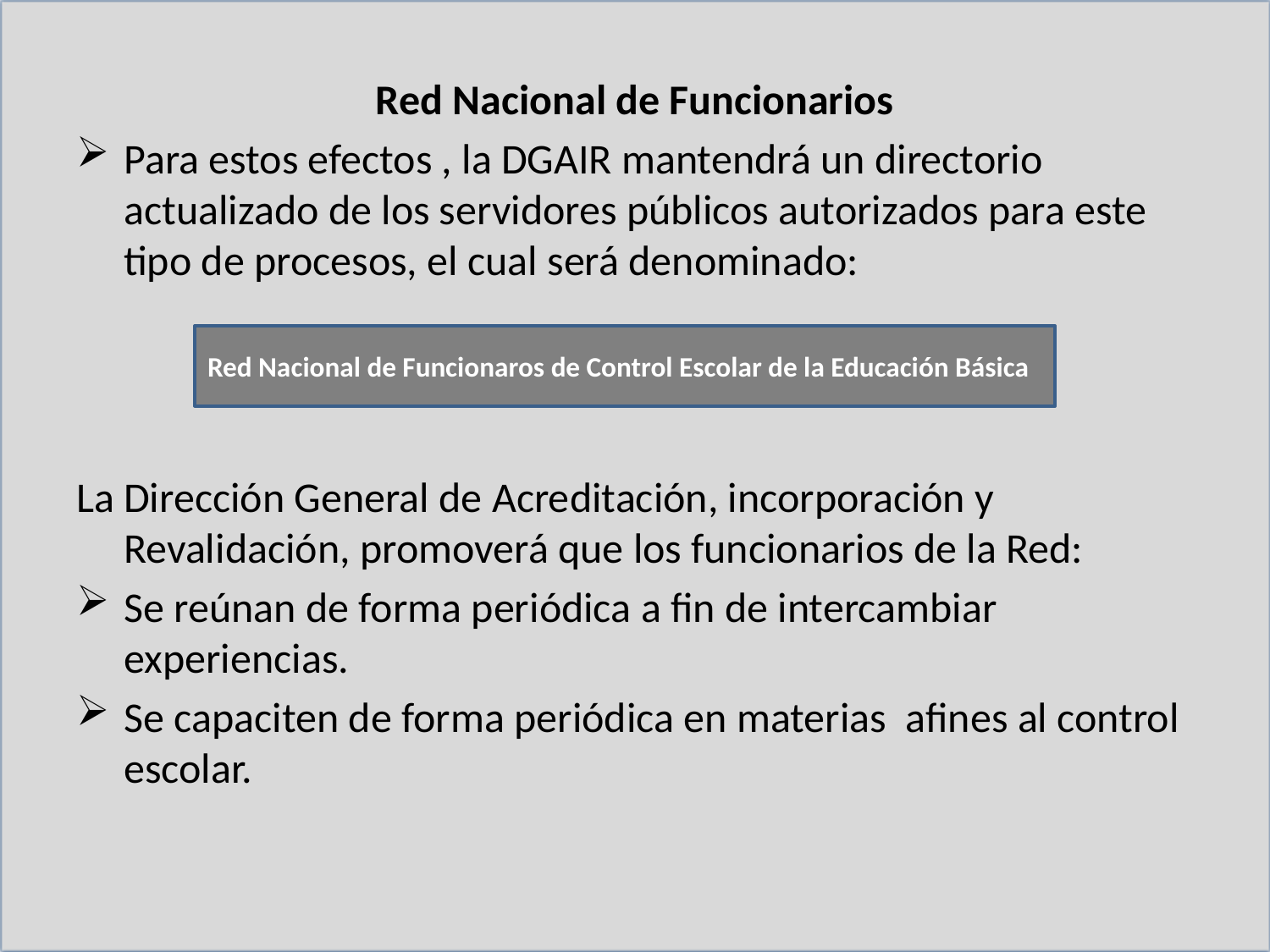

Red Nacional de Funcionarios
Para estos efectos , la DGAIR mantendrá un directorio actualizado de los servidores públicos autorizados para este tipo de procesos, el cual será denominado:

La Dirección General de Acreditación, incorporación y Revalidación, promoverá que los funcionarios de la Red:
Se reúnan de forma periódica a fin de intercambiar experiencias.
Se capaciten de forma periódica en materias  afines al control escolar.

Red Nacional de Funcionaros de Control Escolar de la Educación Básica